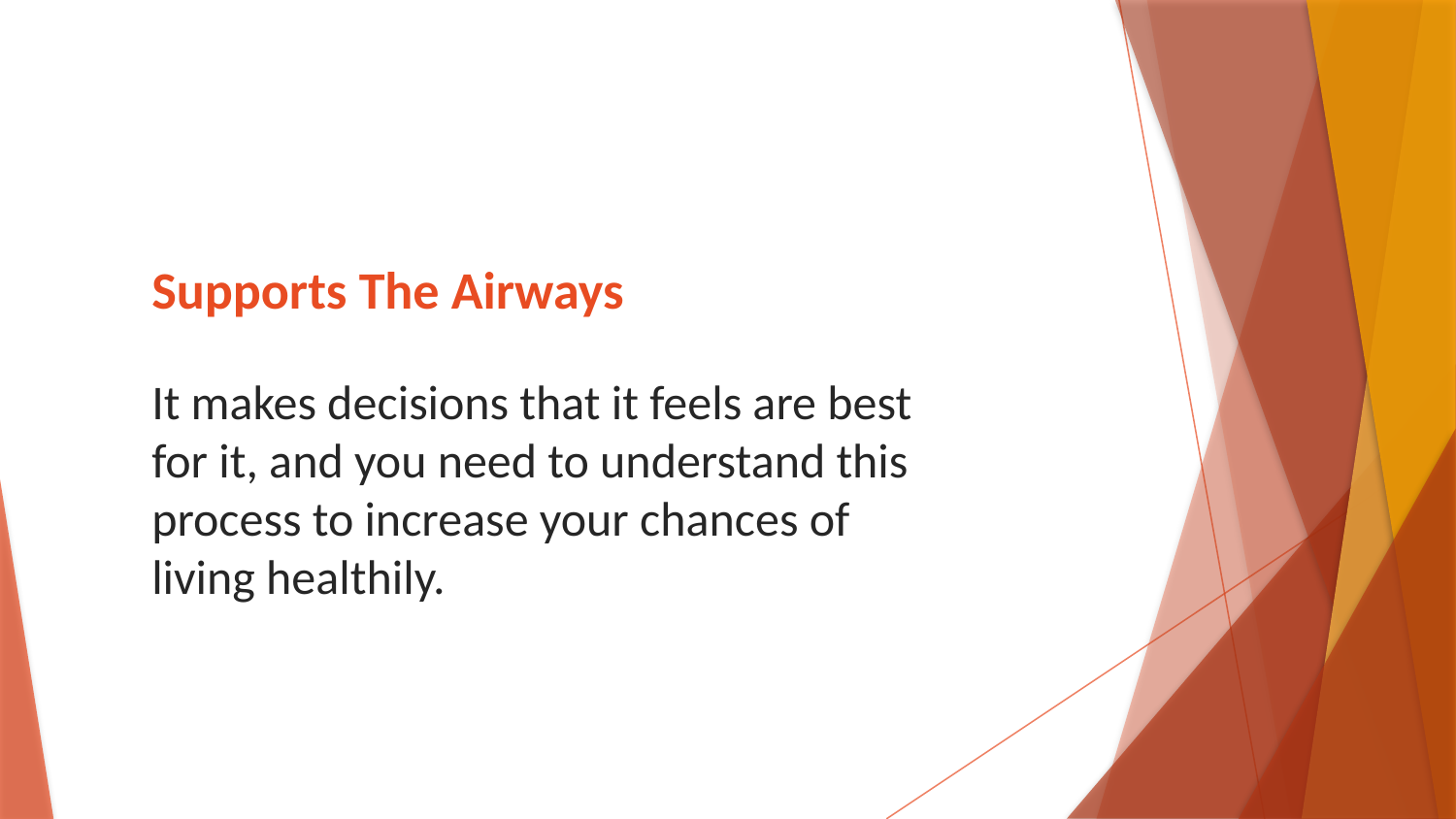

# Supports The Airways
It makes decisions that it feels are best for it, and you need to understand this process to increase your chances of living healthily.